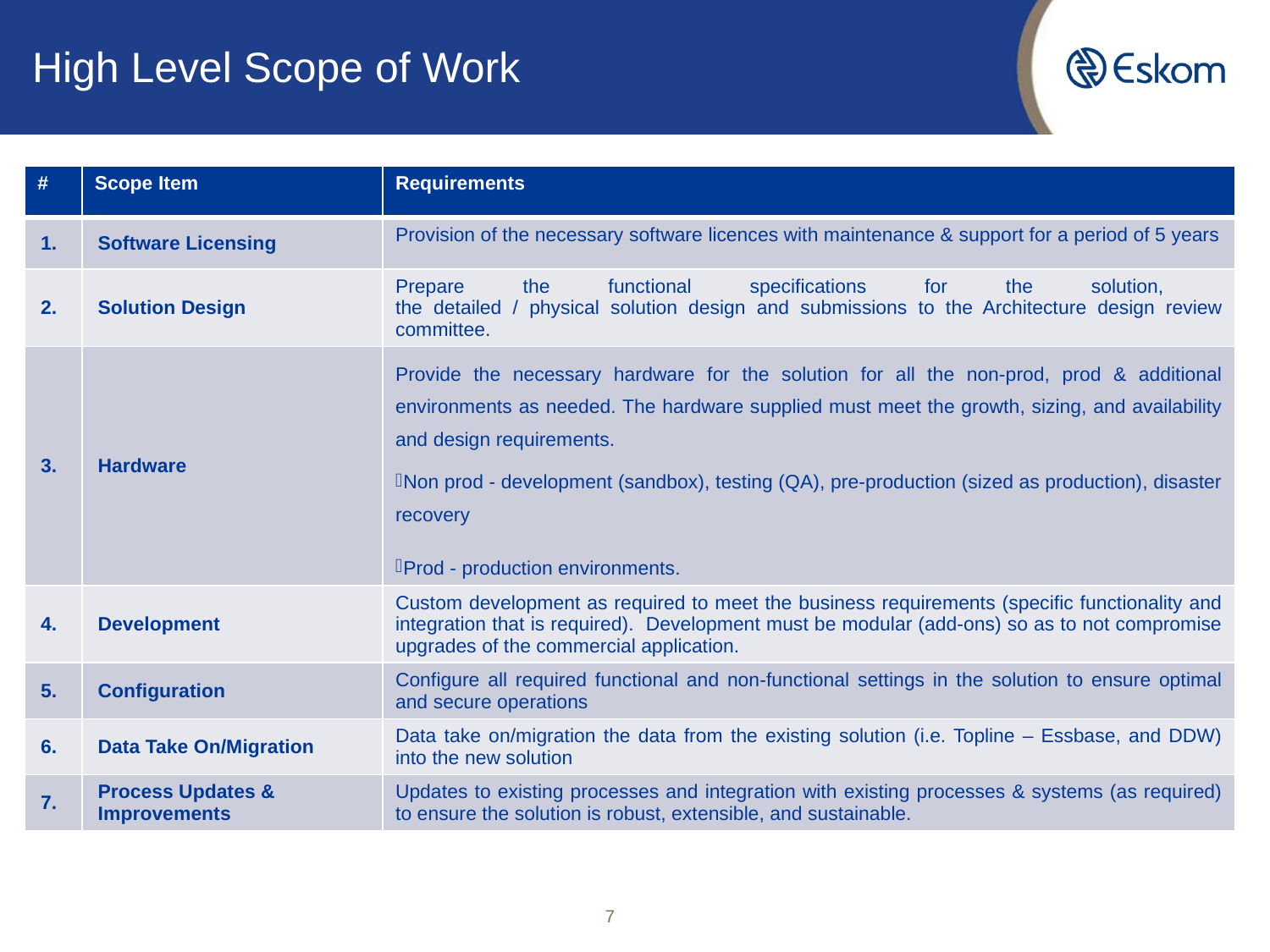

# High Level Scope of Work
| # | Scope Item | Requirements |
| --- | --- | --- |
| 1. | Software Licensing | Provision of the necessary software licences with maintenance & support for a period of 5 years |
| 2. | Solution Design | Prepare the functional specifications for the solution, the detailed / physical solution design and submissions to the Architecture design review committee. |
| 3. | Hardware | Provide the necessary hardware for the solution for all the non-prod, prod & additional environments as needed. The hardware supplied must meet the growth, sizing, and availability and design requirements. Non prod - development (sandbox), testing (QA), pre-production (sized as production), disaster recovery Prod - production environments. |
| 4. | Development | Custom development as required to meet the business requirements (specific functionality and integration that is required). Development must be modular (add-ons) so as to not compromise upgrades of the commercial application. |
| 5. | Configuration | Configure all required functional and non-functional settings in the solution to ensure optimal and secure operations |
| 6. | Data Take On/Migration | Data take on/migration the data from the existing solution (i.e. Topline – Essbase, and DDW) into the new solution |
| 7. | Process Updates & Improvements | Updates to existing processes and integration with existing processes & systems (as required) to ensure the solution is robust, extensible, and sustainable. |

7